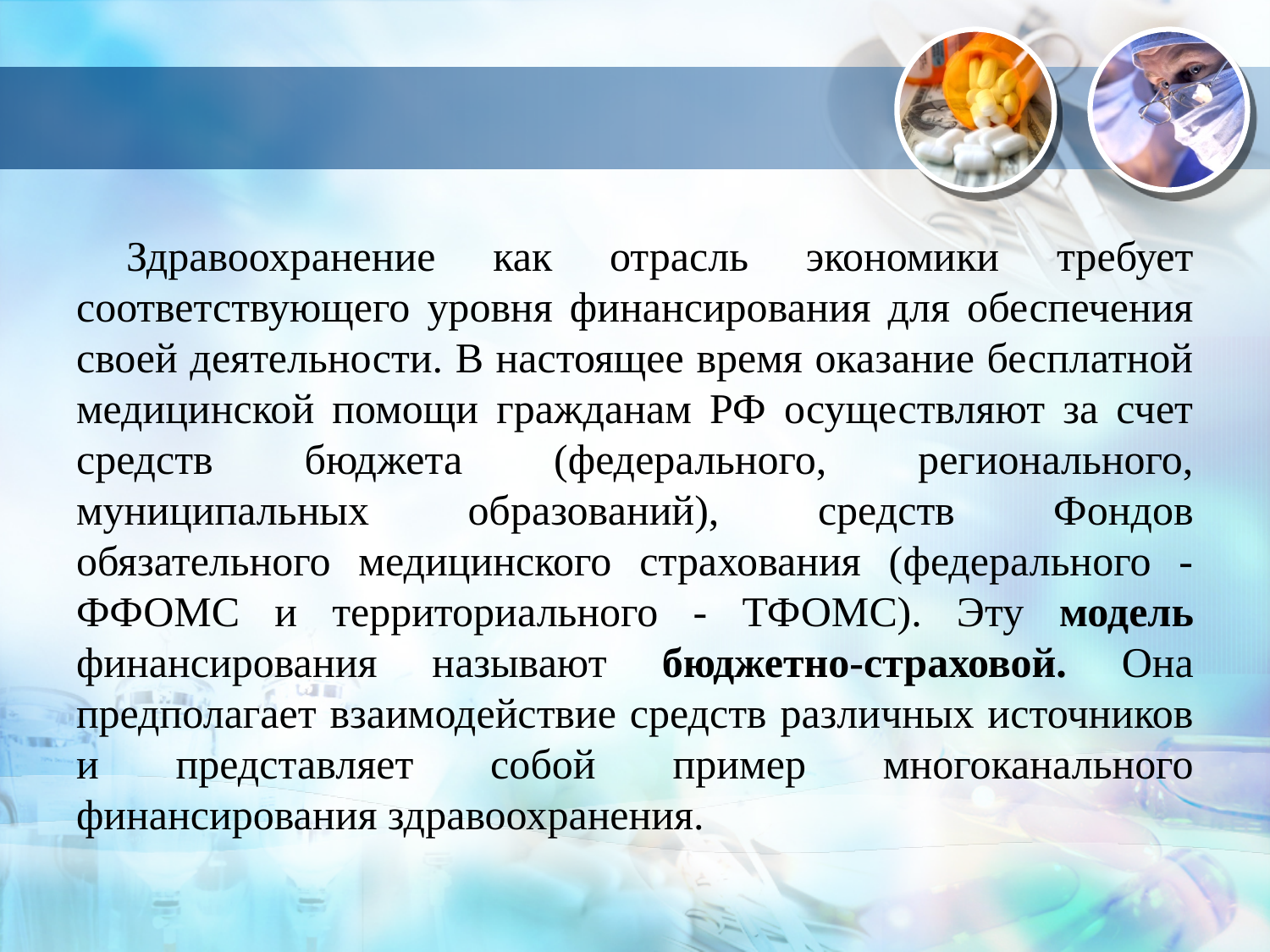

Здравоохранение как отрасль экономики требует соответствующего уровня финансирования для обеспечения своей деятельности. В настоящее время оказание бесплатной медицинской помощи гражданам РФ осуществляют за счет средств бюджета (федерального, регионального, муниципальных образований), средств Фондов обязательного медицинского страхования (федерального - ФФОМС и территориального - ТФОМС). Эту модель финансирования называют бюджетно-страховой. Она предполагает взаимодействие средств различных источников и представляет собой пример многоканального финансирования здравоохранения.